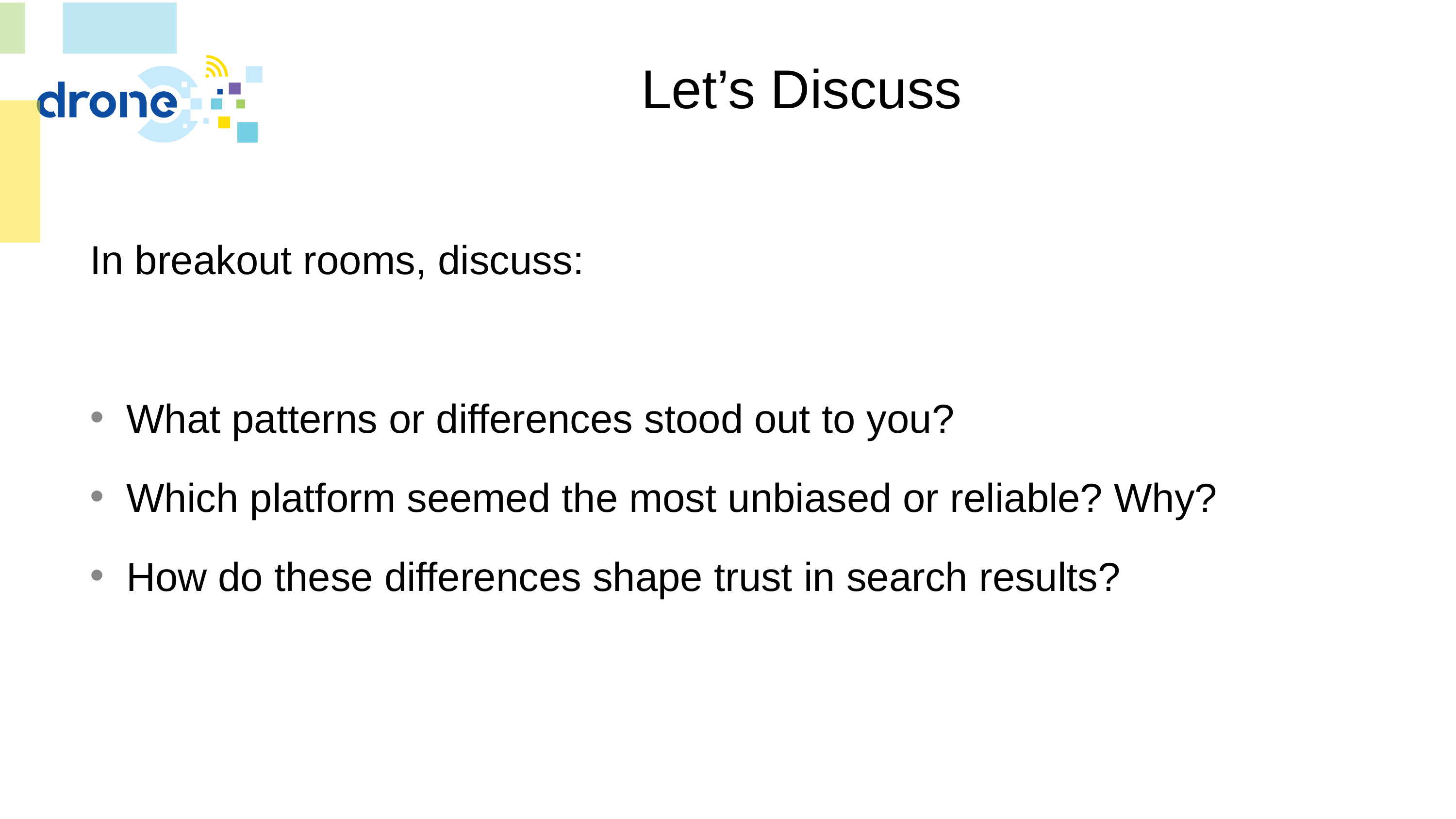

# Let’s Discuss

In breakout rooms, discuss:

What patterns or differences stood out to you?
Which platform seemed the most unbiased or reliable? Why?
How do these differences shape trust in search results?